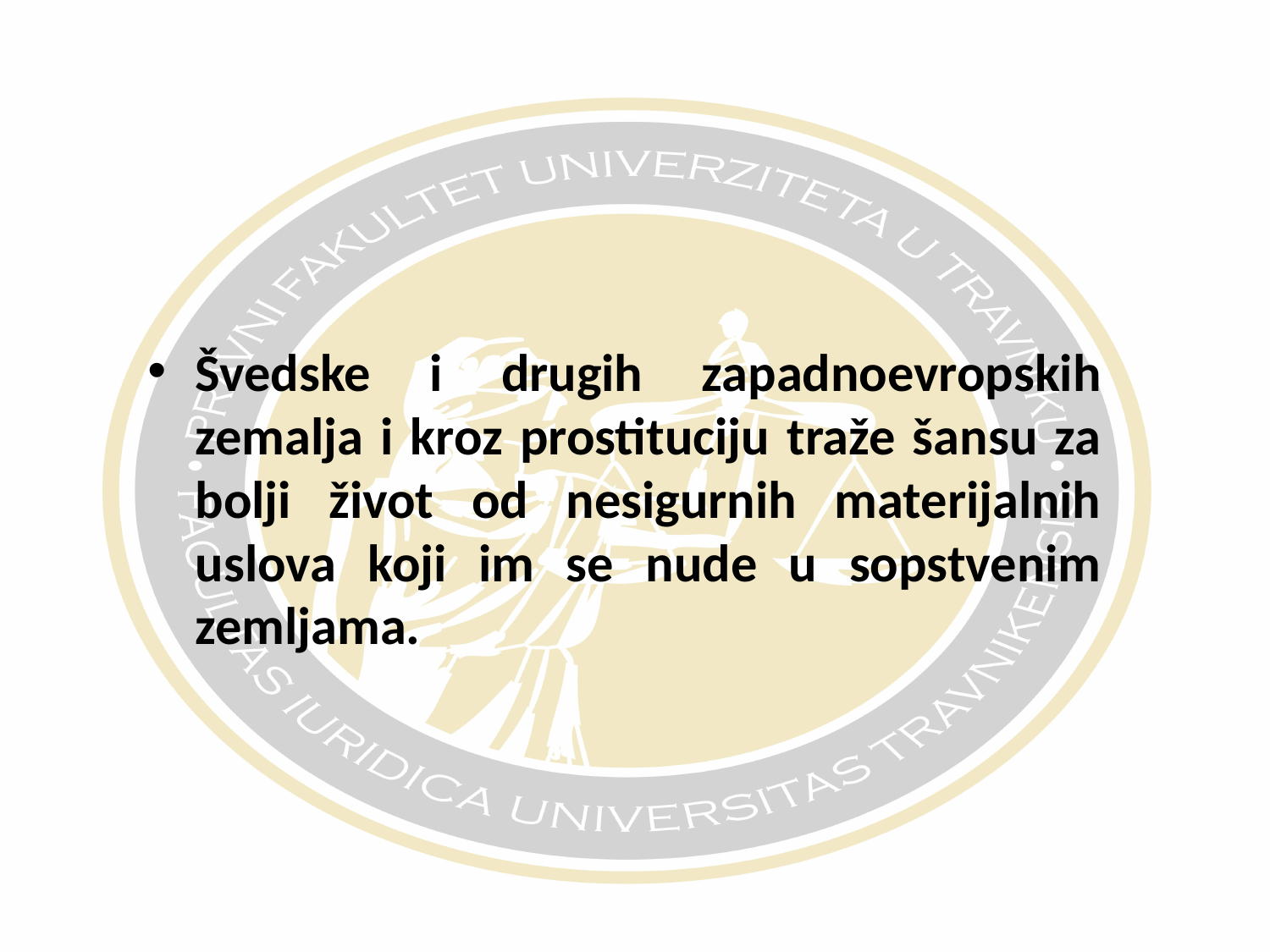

#
Švedske i drugih zapadnoevropskih zemalja i kroz prostituciju traže šansu za bolji život od nesigurnih materijalnih uslova koji im se nude u sopstvenim zemljama.